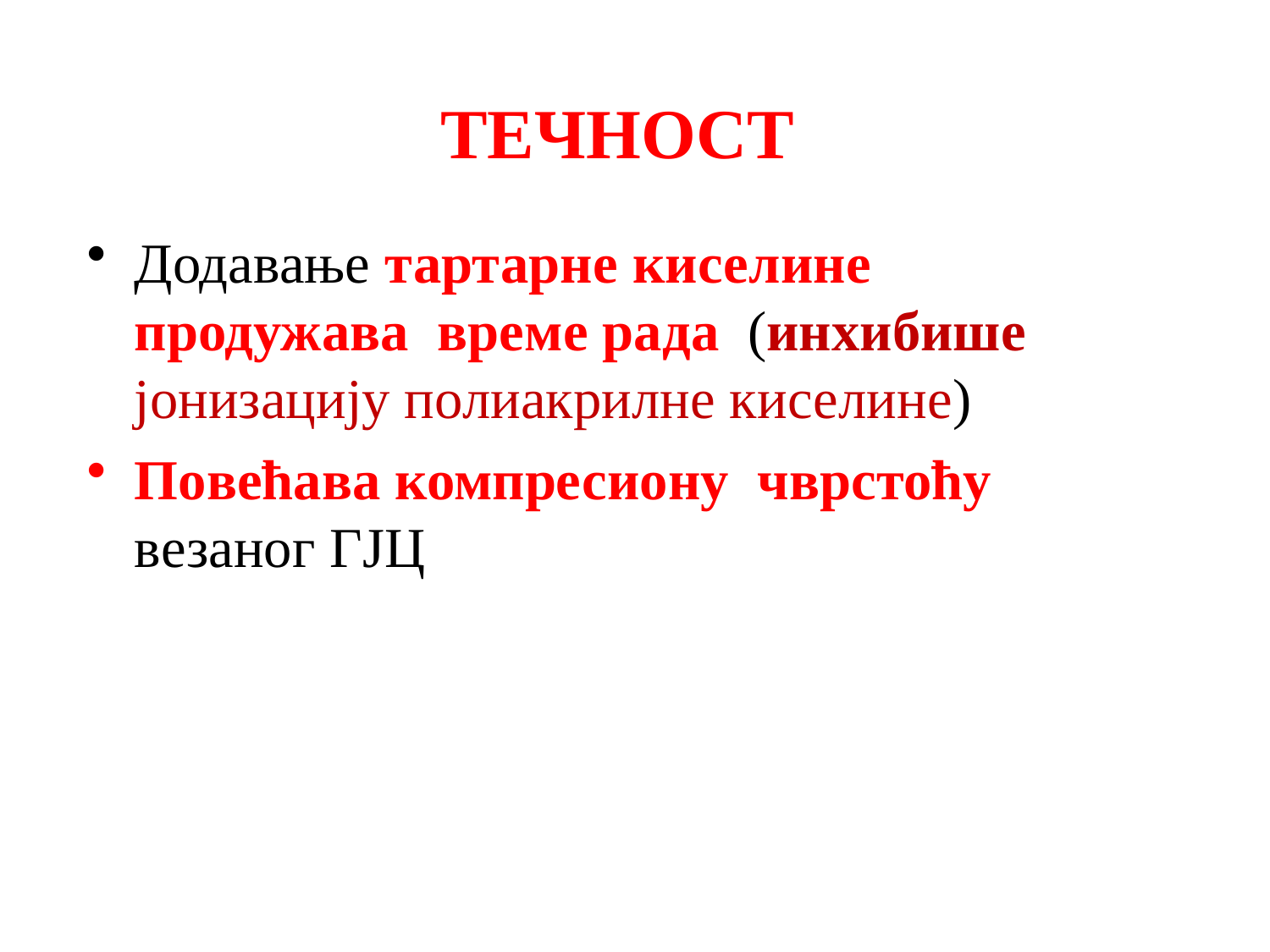

# ТЕЧНОСТ
Додавање тартарне киселине продужава  време рада  (инхибише  јонизацију полиакрилне киселине)
Повећава компресиону  чврстоћу везаног ГЈЦ